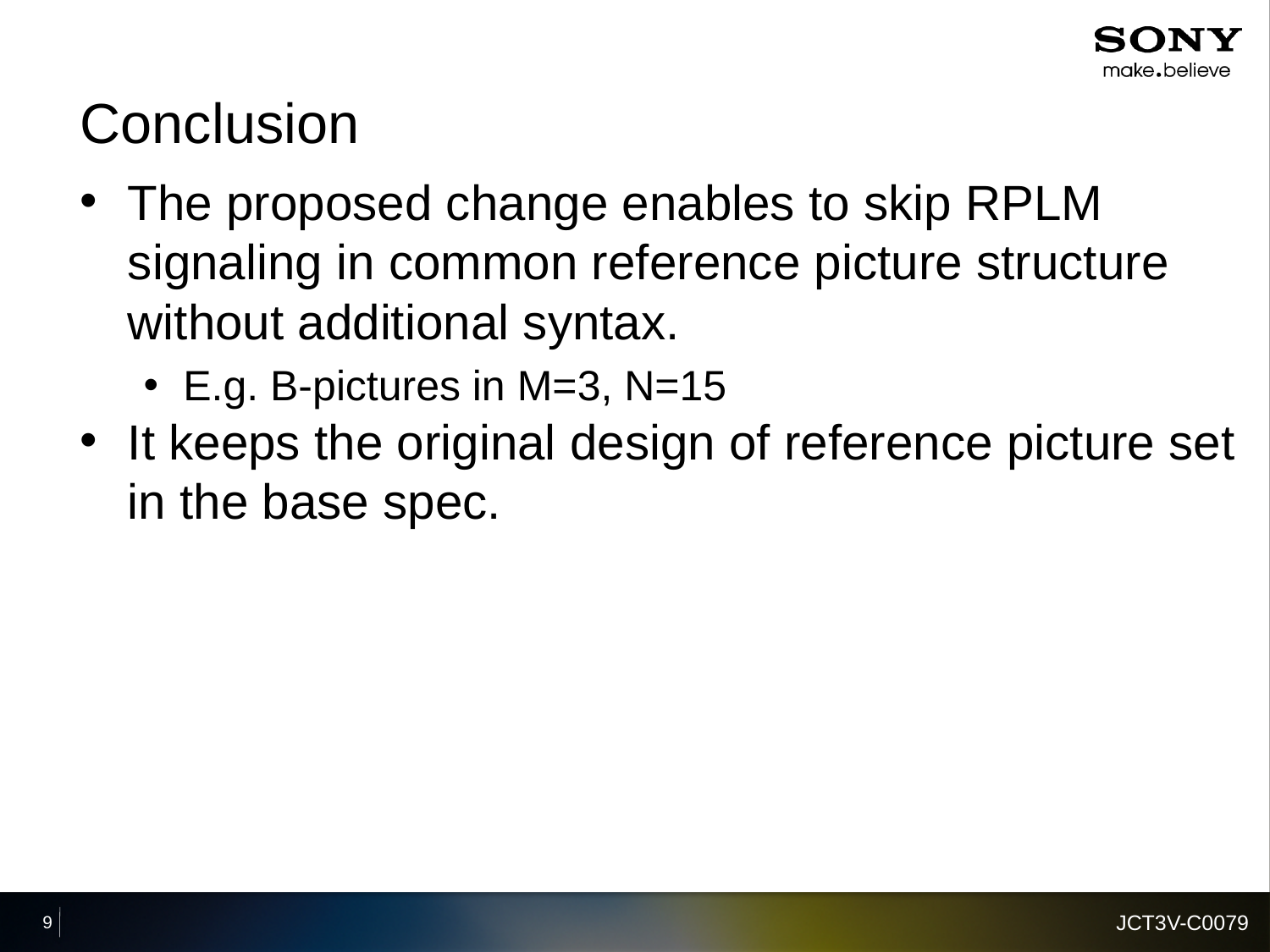

# Conclusion
The proposed change enables to skip RPLM signaling in common reference picture structure without additional syntax.
E.g. B-pictures in M=3, N=15
It keeps the original design of reference picture set in the base spec.
JCT3V-C0079
9